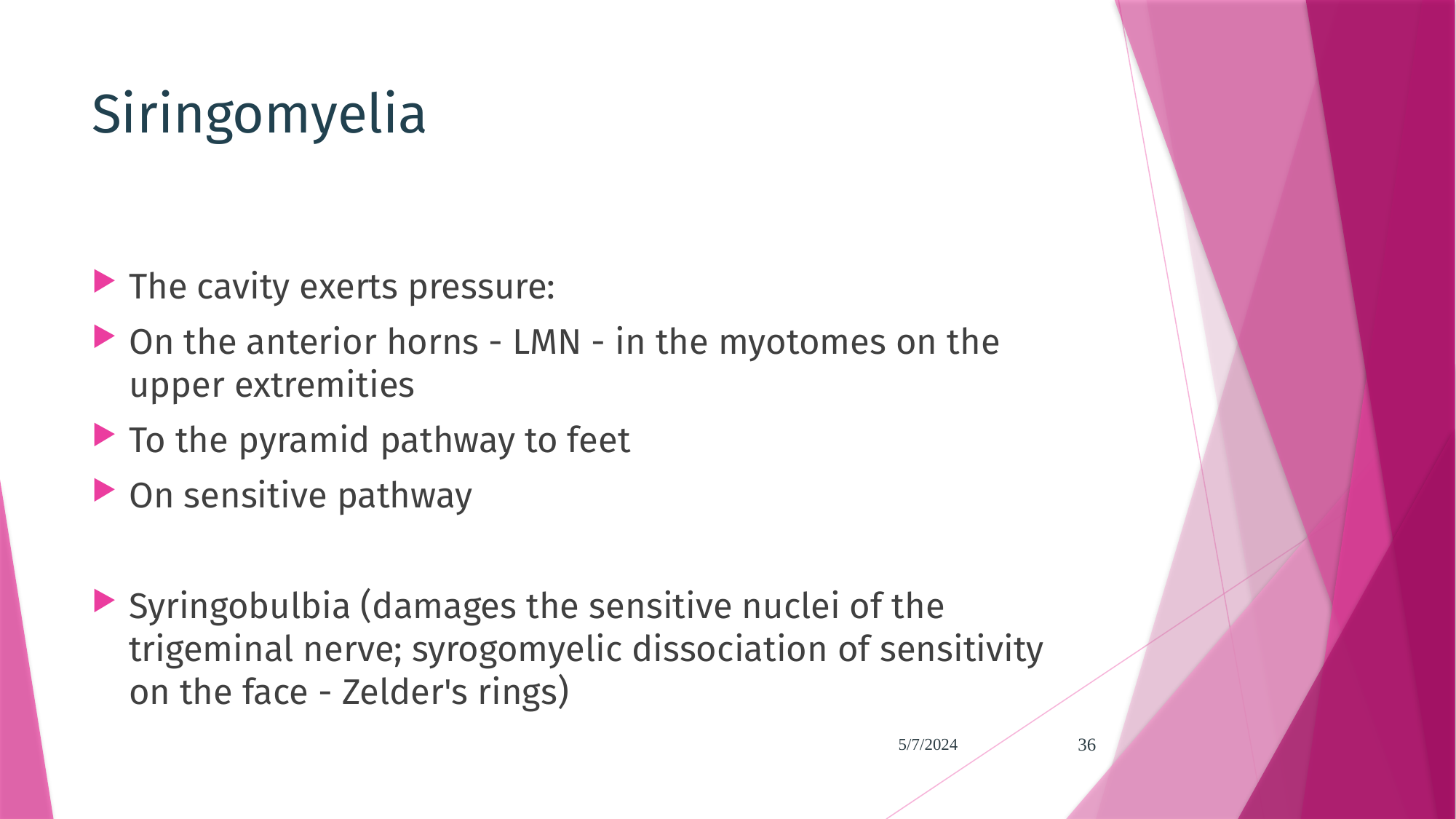

# Siringomyelia
The cavity exerts pressure:
On the anterior horns - LMN - in the myotomes on the upper extremities
To the pyramid pathway to feet
On sensitive pathway

Syringobulbia (damages the sensitive nuclei of the trigeminal nerve; syrogomyelic dissociation of sensitivity on the face - Zelder's rings)
5/7/2024
36